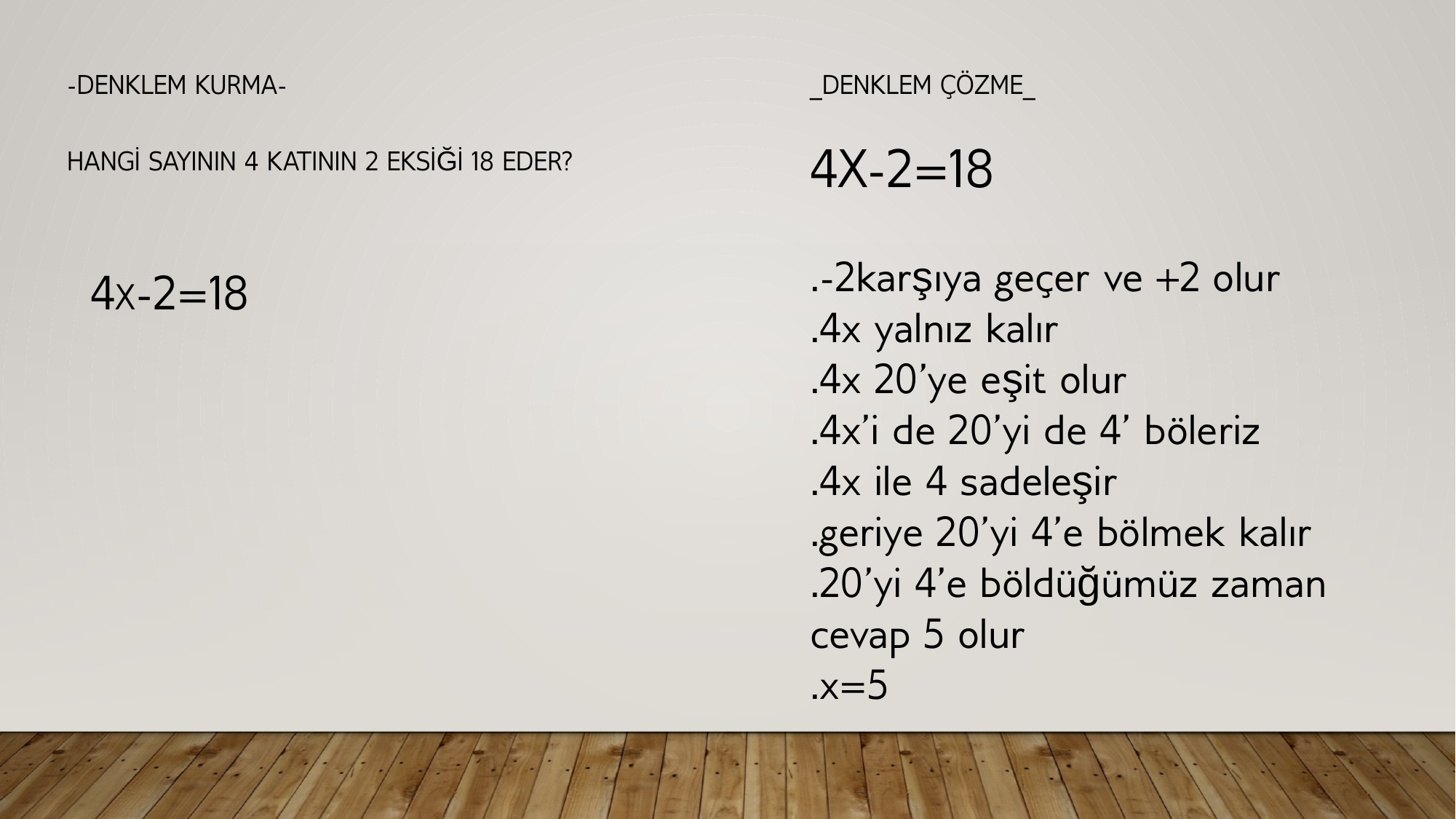

-DENKLEM KURMA-
_DENKLEM ÇÖZME_

4X-2=18

.-2karşıya geçer ve +2 olur
.4x yalnız kalır
.4x 20’ye eşit olur
.4x’i de 20’yi de 4’ böleriz
.4x ile 4 sadeleşir
.geriye 20’yi 4’e bölmek kalır
.20’yi 4’e böldüğümüz zaman  cevap 5 olur
.x=5
HANGİ SAYININ 4 KATININ 2 EKSİĞİ 18 EDER?
4X-2=18